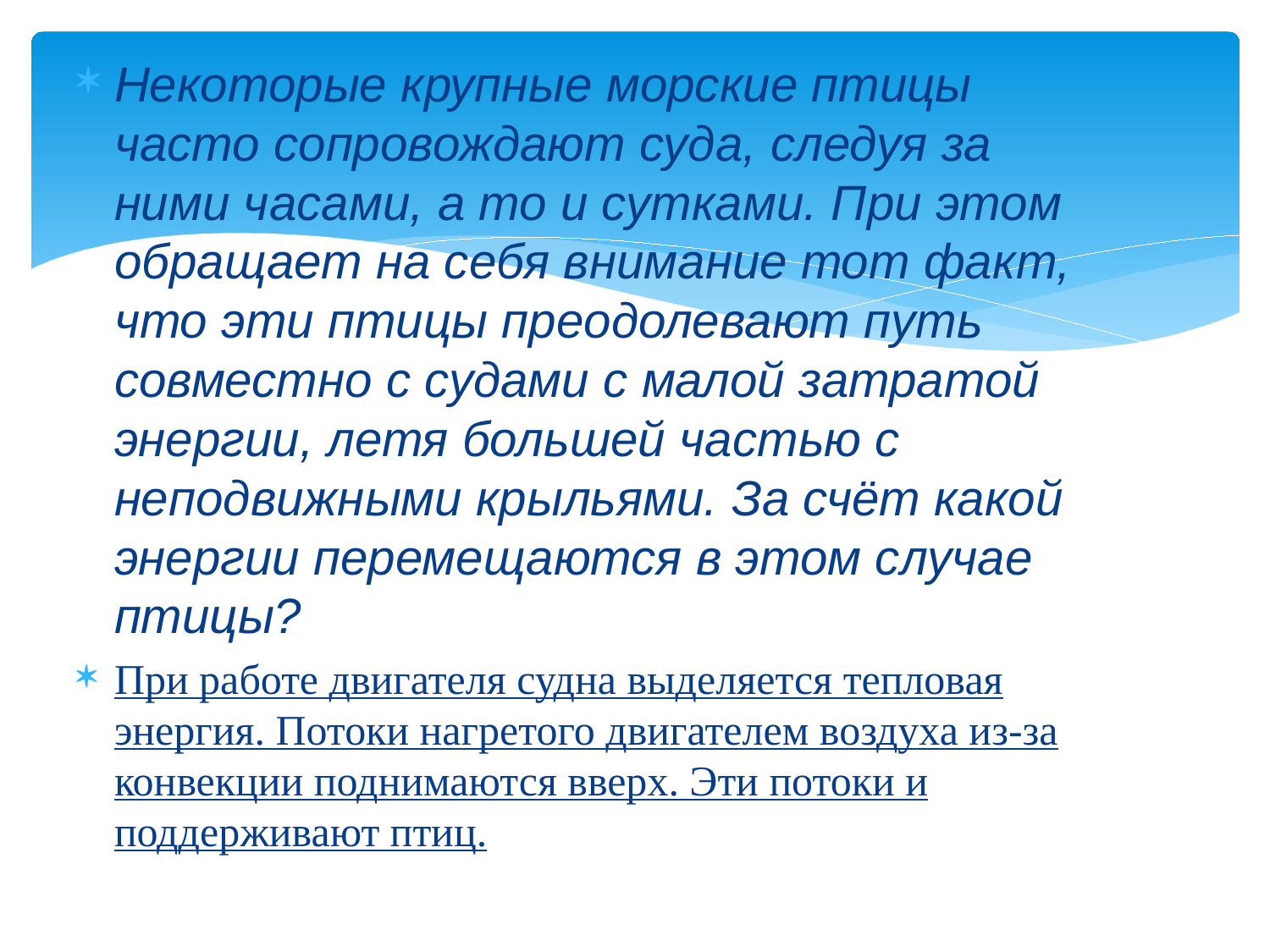

Некоторые крупные морские птицы часто сопровождают суда, следуя за ними часами, а то и сутками. При этом обращает на себя внимание тот факт, что эти птицы преодолевают путь совместно с судами с малой затратой энергии, летя большей частью с неподвижными крыльями. За счёт какой энергии перемещаются в этом случае птицы?
При работе двигателя судна выделяется тепловая энергия. Потоки нагретого двигателем воздуха из-за конвекции поднимаются вверх. Эти потоки и поддерживают птиц.